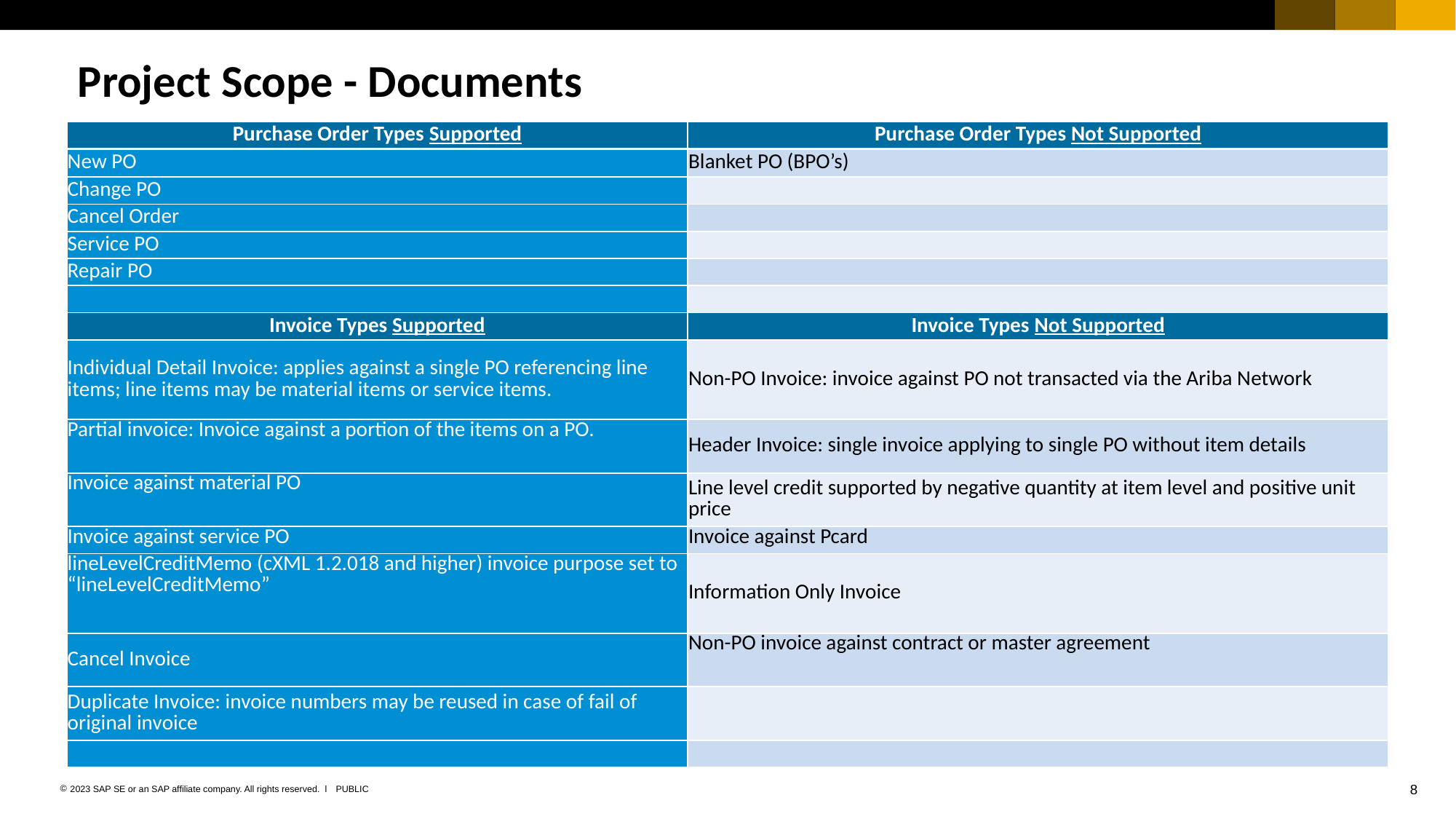

Project Scope - Documents
| Purchase Order Types Supported | Purchase Order Types Not Supported |
| --- | --- |
| New PO | Blanket PO (BPO’s) |
| Change PO |  |
| Cancel Order |  |
| Service PO |  |
| Repair PO |  |
|  |  |
| Invoice Types Supported | Invoice Types Not Supported |
| Individual Detail Invoice: applies against a single PO referencing line items; line items may be material items or service items. | Non-PO Invoice: invoice against PO not transacted via the Ariba Network |
| Partial invoice: Invoice against a portion of the items on a PO. | Header Invoice: single invoice applying to single PO without item details |
| Invoice against material PO | Line level credit supported by negative quantity at item level and positive unit price |
| Invoice against service PO | Invoice against Pcard |
| lineLevelCreditMemo (cXML 1.2.018 and higher) invoice purpose set to “lineLevelCreditMemo” | Information Only Invoice |
| Cancel Invoice | Non-PO invoice against contract or master agreement |
| Duplicate Invoice: invoice numbers may be reused in case of fail of original invoice |  |
|  |  |